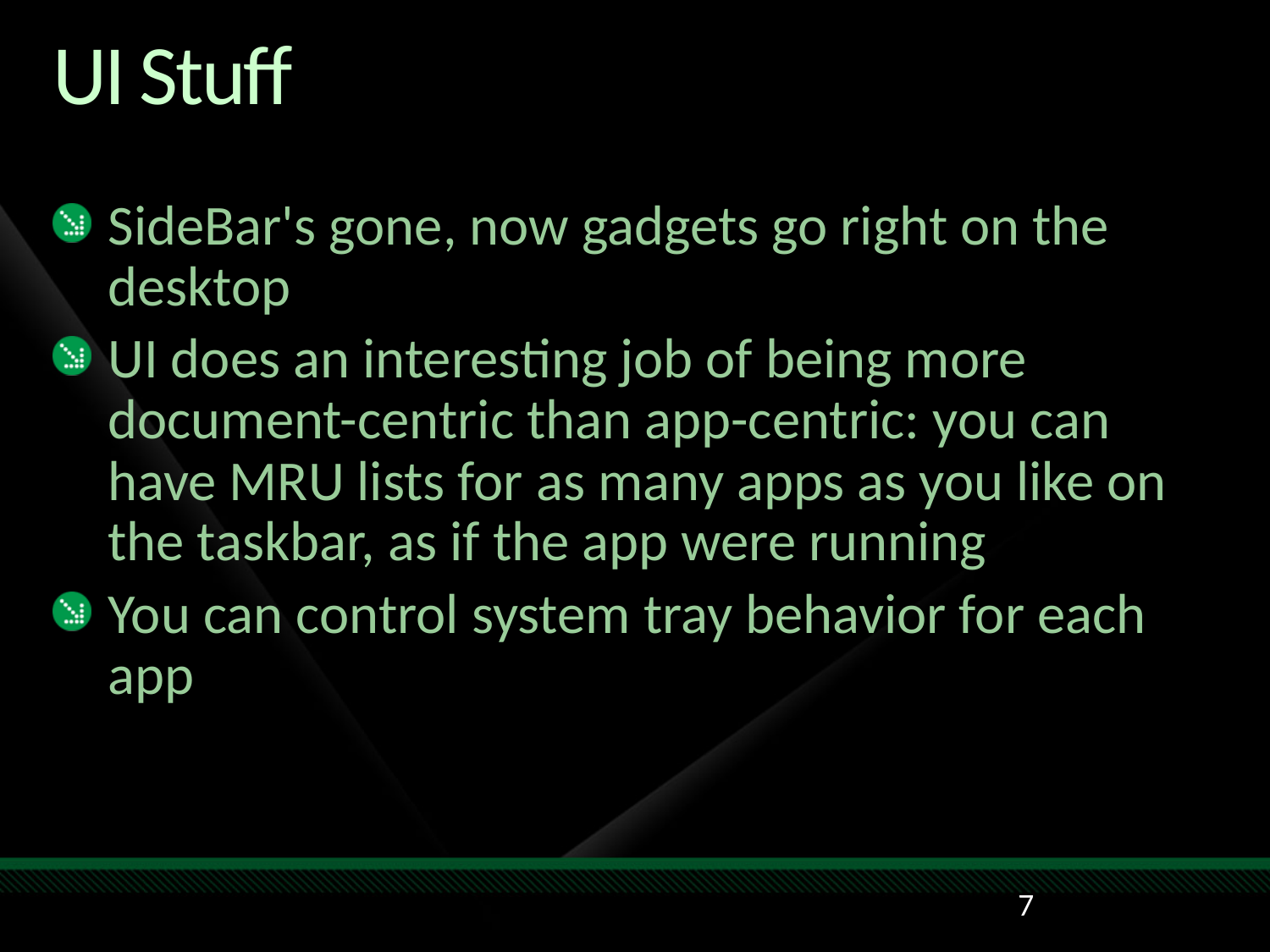

# UI Stuff
SideBar's gone, now gadgets go right on the desktop
UI does an interesting job of being more document-centric than app-centric: you can have MRU lists for as many apps as you like on the taskbar, as if the app were running
You can control system tray behavior for each app
7